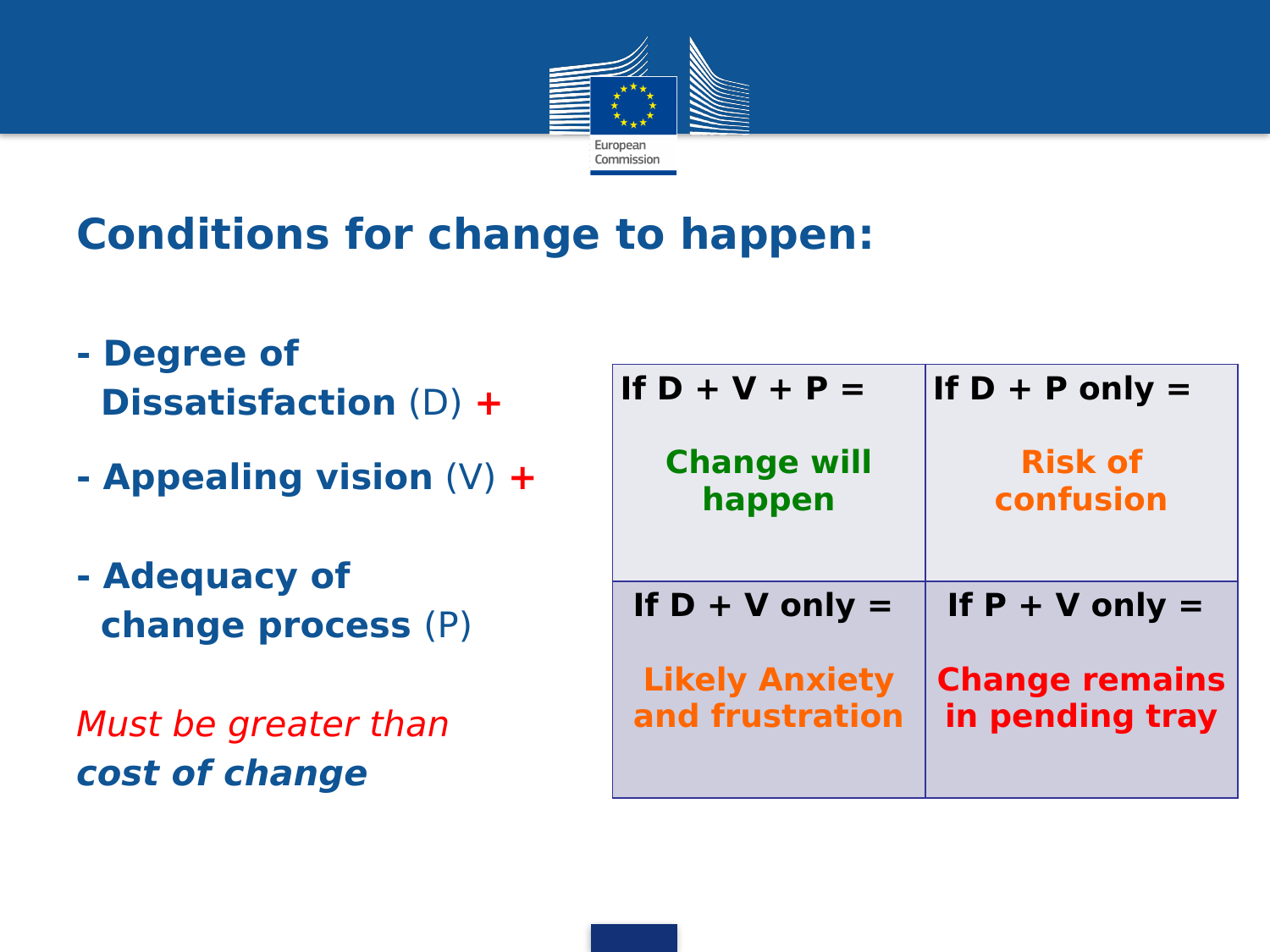

# Conditions for change to happen:

- Degree of
  Dissatisfaction (D) +

- Appealing vision (V) +

- Adequacy of
  change process (P)

Must be greater than
cost of change

| If D + V + P = Change will happen | If D + P only = Risk of confusion |
| --- | --- |
| If D + V only = Likely Anxiety and frustration | If P + V only = Change remains in pending tray |